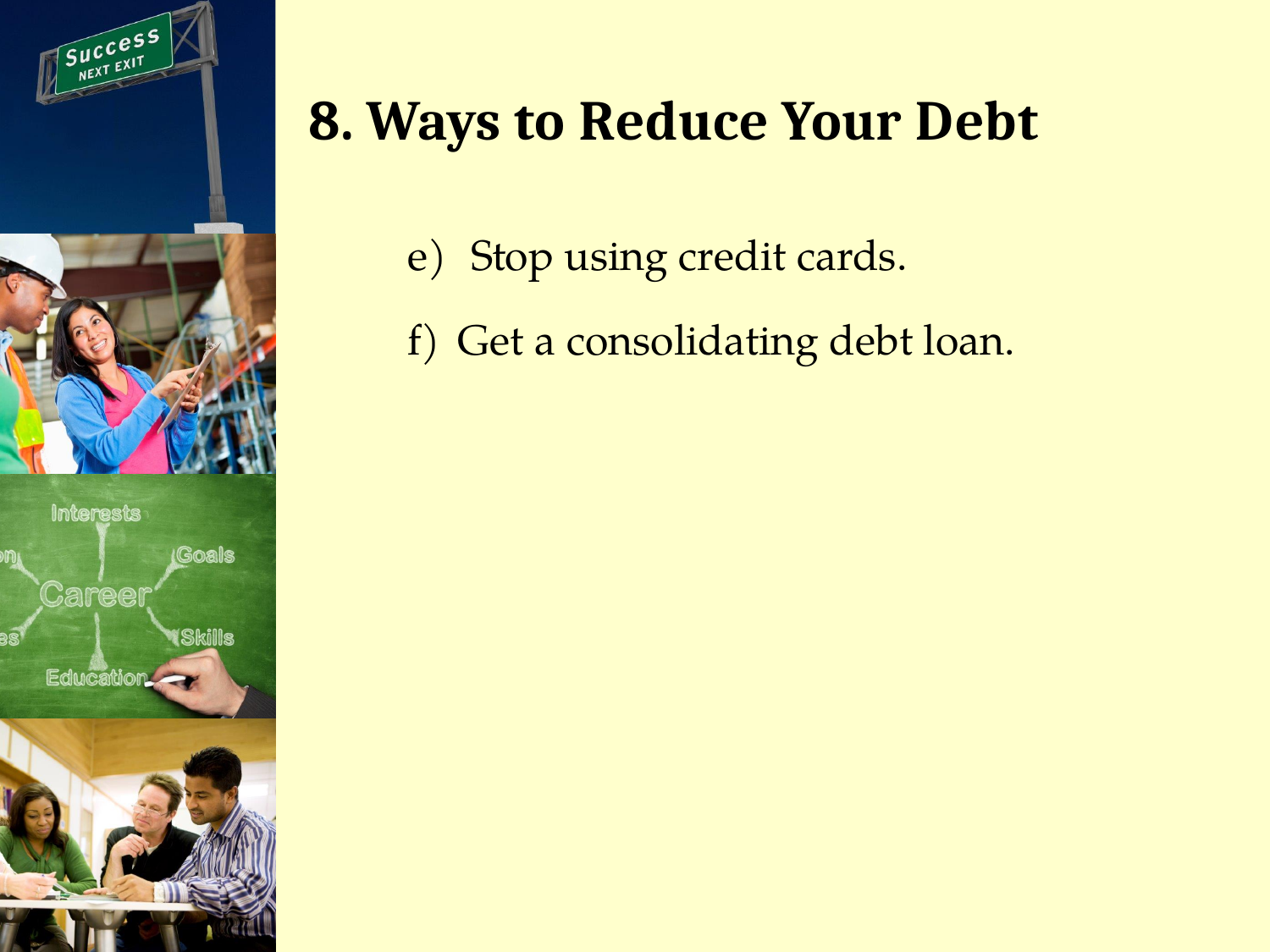

# 8. Ways to Reduce Your Debt
Stop using credit cards.
Get a consolidating debt loan.